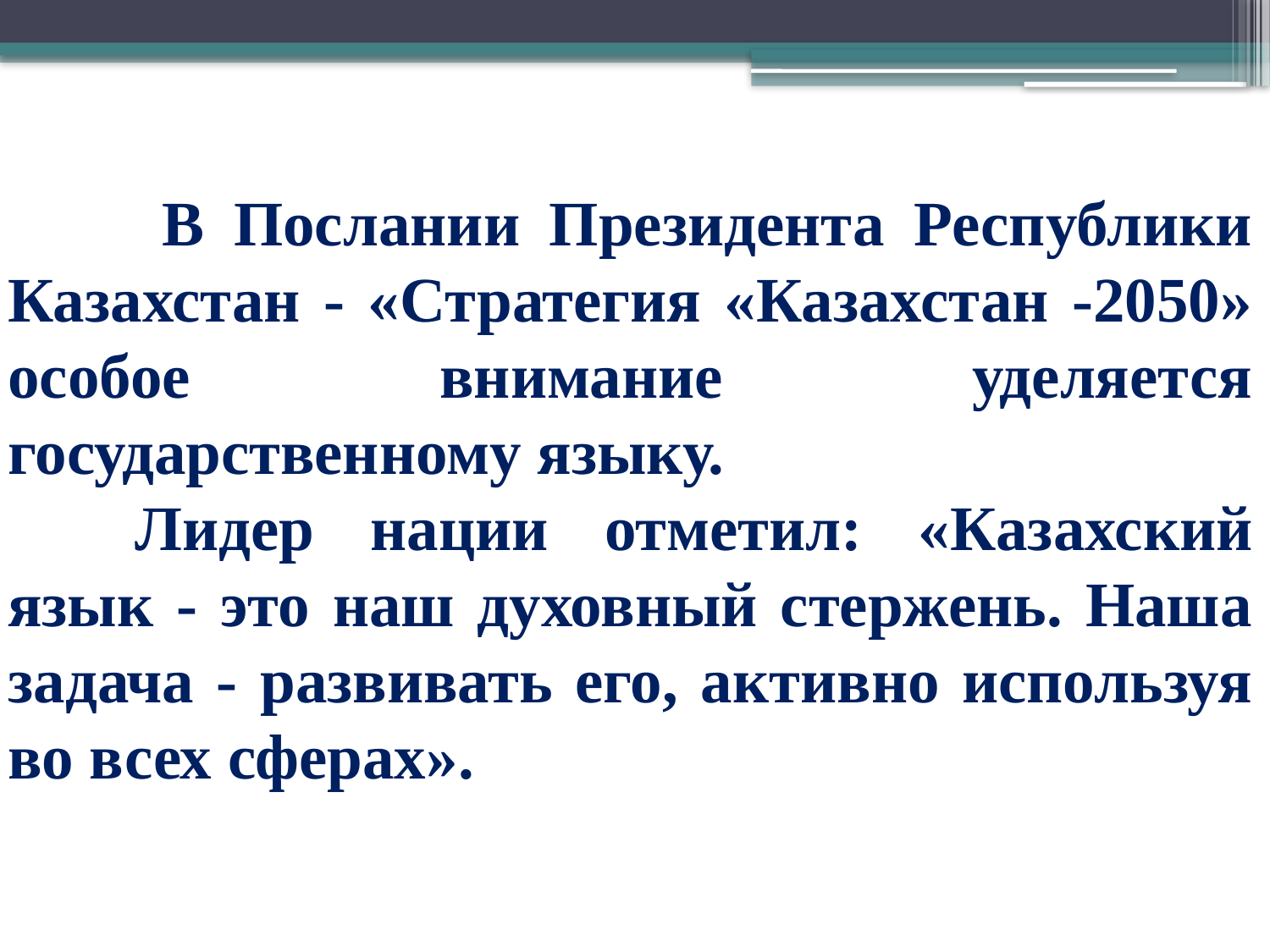

В Послании Президента Республики Казахстан - «Стратегия «Казахстан -2050» особое внимание уделяется государственному языку.
	Лидер нации отметил: «Казахский язык - это наш духовный стержень. Наша задача - развивать его, активно используя во всех сферах».